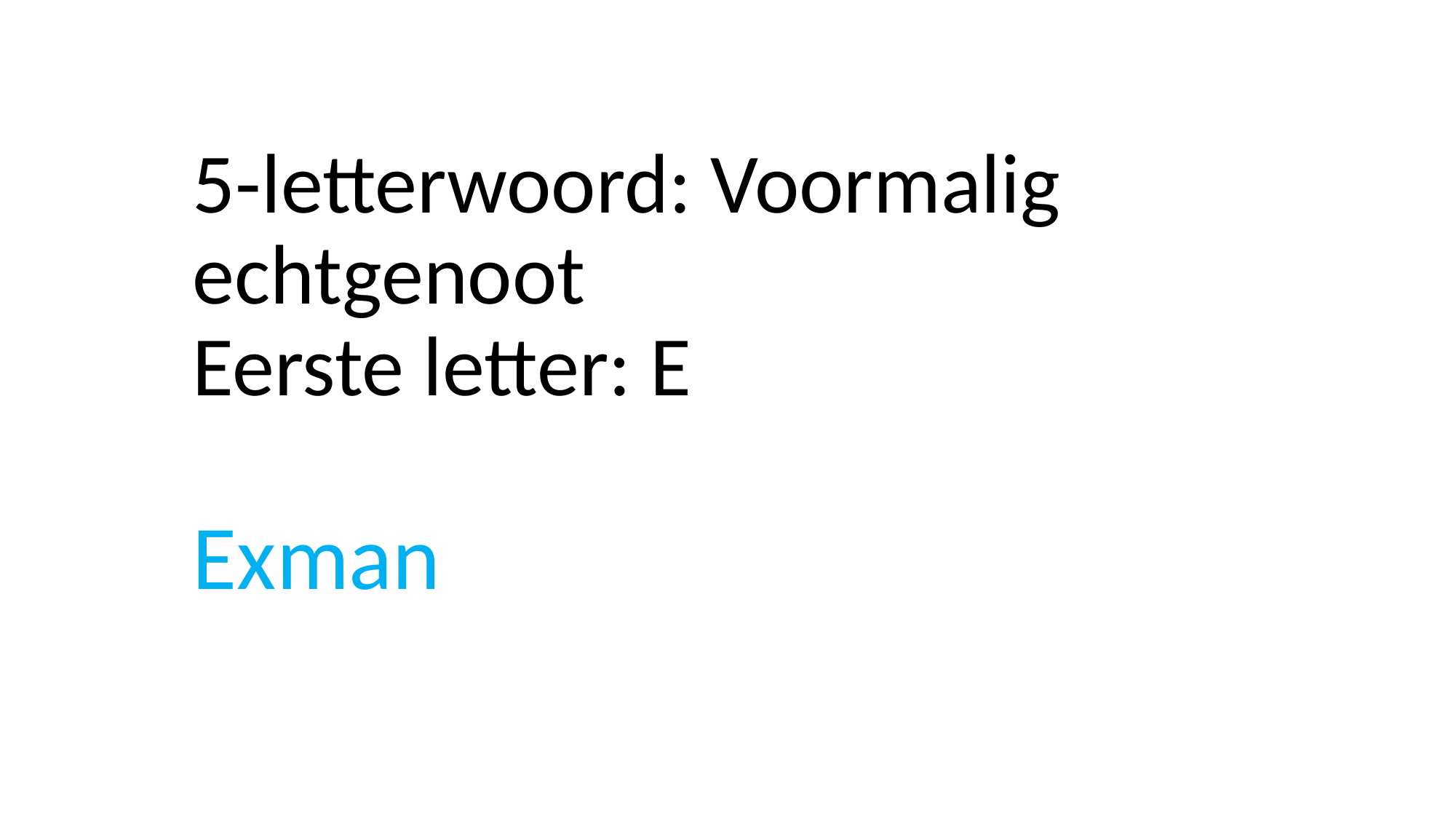

# 5-letterwoord: Voormalig echtgenoot Eerste letter: E
Exman